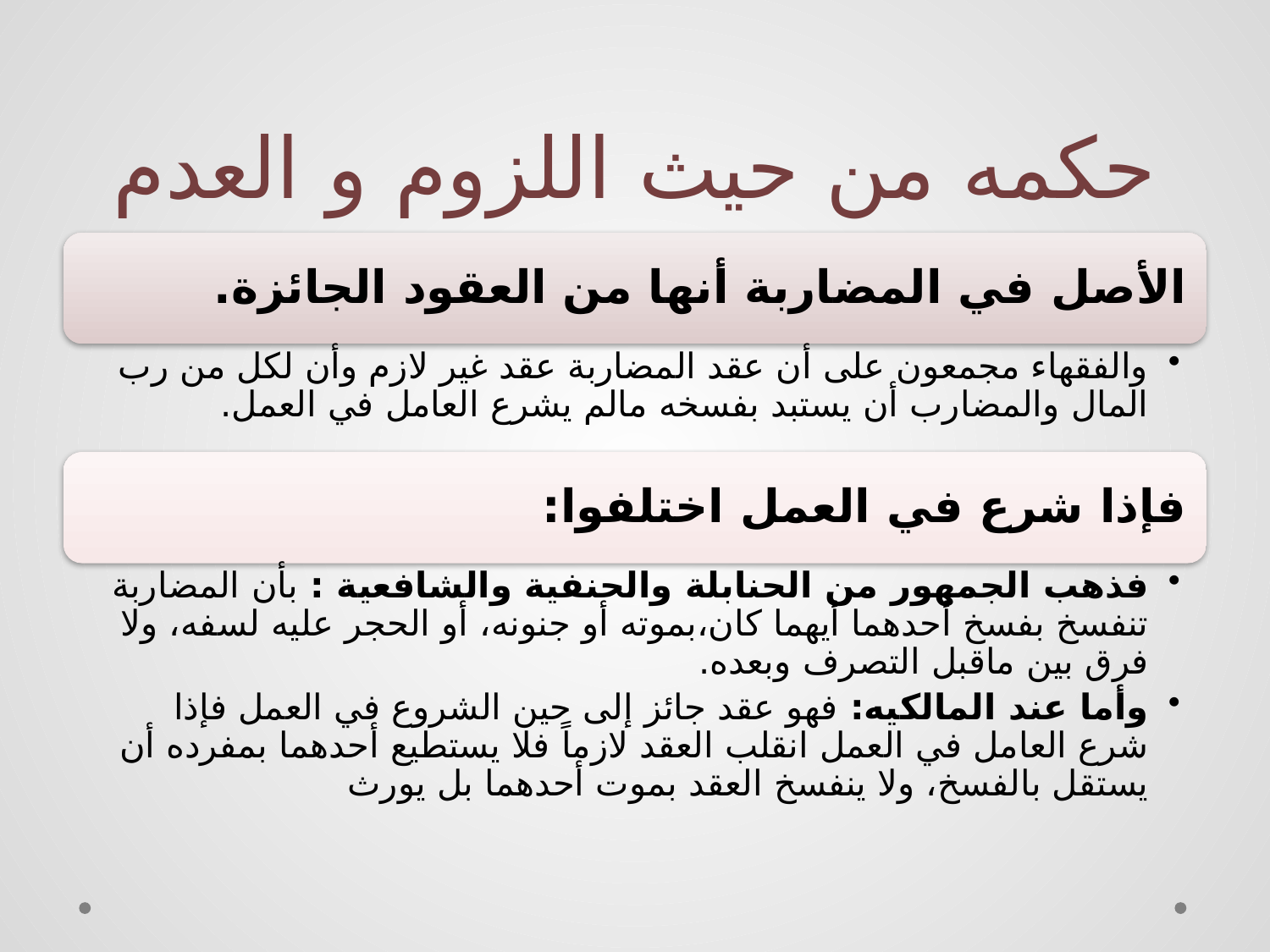

# حكمه من حيث اللزوم و العدم
الأصل في المضاربة أنها من العقود الجائزة.
والفقهاء مجمعون على أن عقد المضاربة عقد غير لازم وأن لكل من رب المال والمضارب أن يستبد بفسخه مالم يشرع العامل في العمل.
فإذا شرع في العمل اختلفوا:
فذهب الجمهور من الحنابلة والحنفية والشافعية : بأن المضاربة تنفسخ بفسخ أحدهما أيهما كان،بموته أو جنونه، أو الحجر عليه لسفه، ولا فرق بين ماقبل التصرف وبعده.
وأما عند المالكيه: فهو عقد جائز إلى حين الشروع في العمل فإذا شرع العامل في العمل انقلب العقد لازماً فلا يستطيع أحدهما بمفرده أن يستقل بالفسخ، ولا ينفسخ العقد بموت أحدهما بل يورث